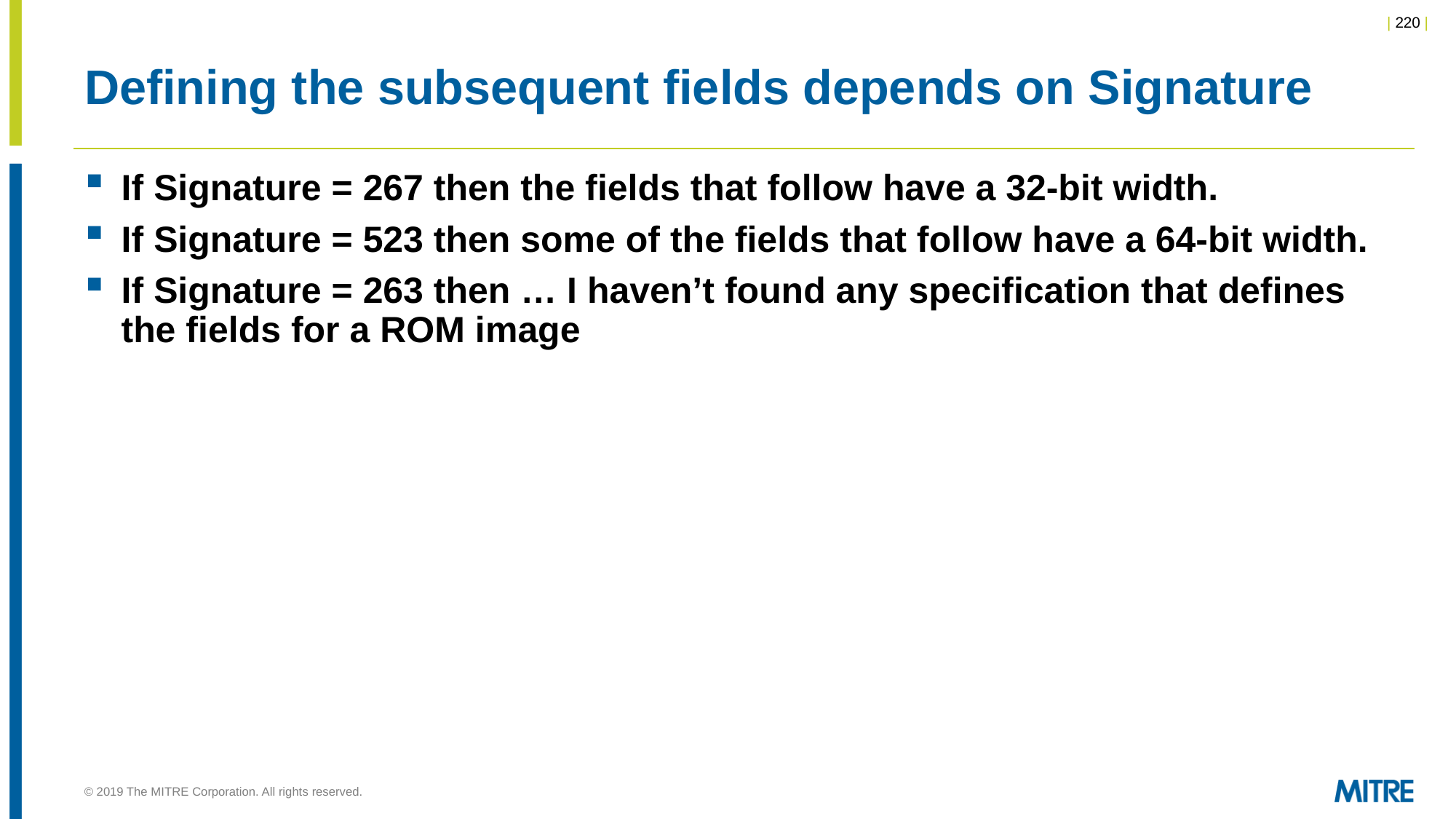

# Defining the subsequent fields depends on Signature
If Signature = 267 then the fields that follow have a 32-bit width.
If Signature = 523 then some of the fields that follow have a 64-bit width.
If Signature = 263 then … I haven’t found any specification that defines the fields for a ROM image
© 2019 The MITRE Corporation. All rights reserved.